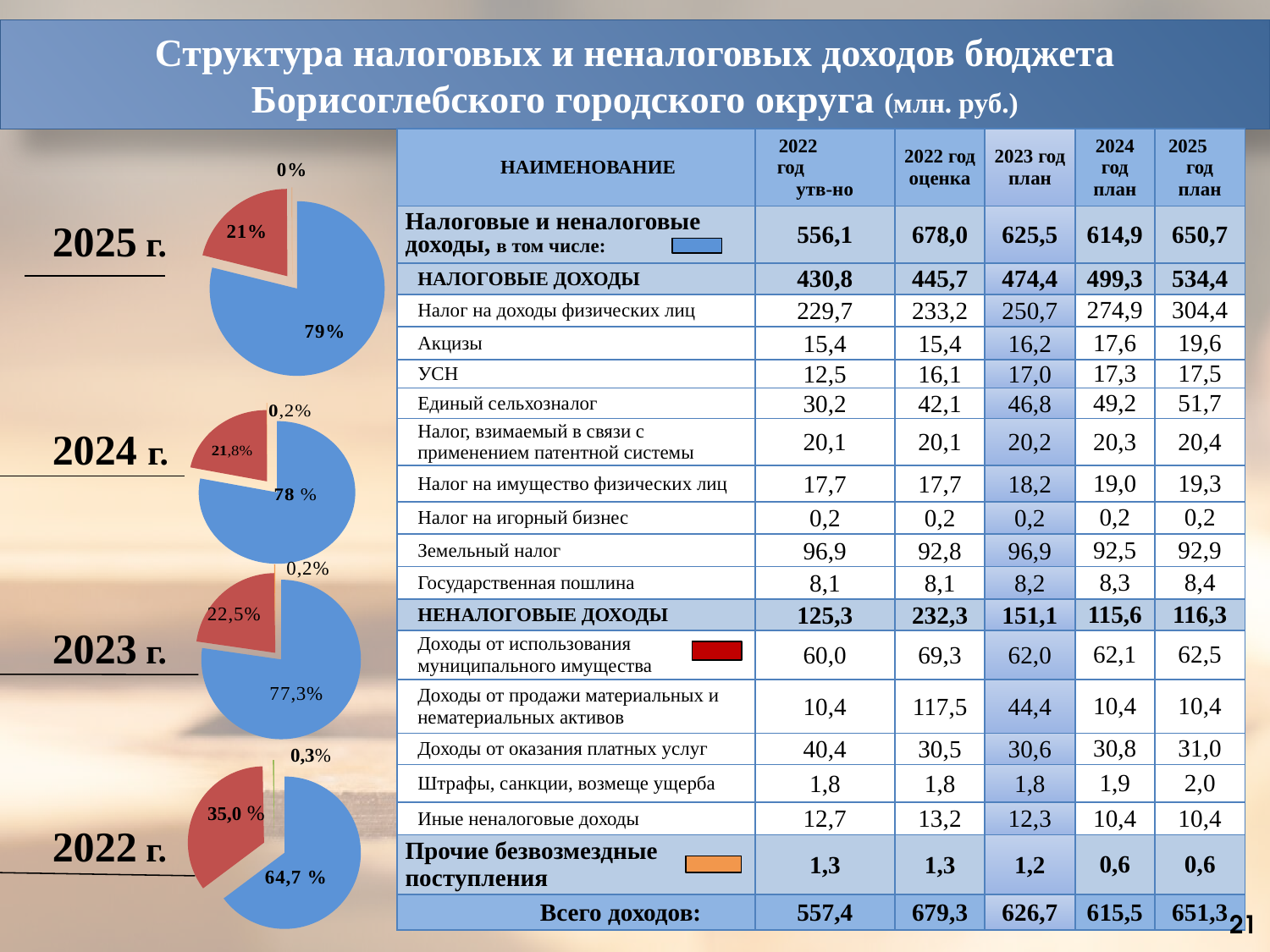

Структура налоговых и неналоговых доходов бюджета Борисоглебского городского округа (млн. руб.)
14
| НАИМЕНОВАНИЕ | 2022 год утв-но | 2022 год оценка | 2023 год план | 2024 год план | 2025 год план |
| --- | --- | --- | --- | --- | --- |
| Налоговые и неналоговые доходы, в том числе: | 556,1 | 678,0 | 625,5 | 614,9 | 650,7 |
| НАЛОГОВЫЕ ДОХОДЫ | 430,8 | 445,7 | 474,4 | 499,3 | 534,4 |
| Налог на доходы физических лиц | 229,7 | 233,2 | 250,7 | 274,9 | 304,4 |
| Акцизы | 15,4 | 15,4 | 16,2 | 17,6 | 19,6 |
| УСН | 12,5 | 16,1 | 17,0 | 17,3 | 17,5 |
| Единый сельхозналог | 30,2 | 42,1 | 46,8 | 49,2 | 51,7 |
| Налог, взимаемый в связи с применением патентной системы | 20,1 | 20,1 | 20,2 | 20,3 | 20,4 |
| Налог на имущество физических лиц | 17,7 | 17,7 | 18,2 | 19,0 | 19,3 |
| Налог на игорный бизнес | 0,2 | 0,2 | 0,2 | 0,2 | 0,2 |
| Земельный налог | 96,9 | 92,8 | 96,9 | 92,5 | 92,9 |
| Государственная пошлина | 8,1 | 8,1 | 8,2 | 8,3 | 8,4 |
| НЕНАЛОГОВЫЕ ДОХОДЫ | 125,3 | 232,3 | 151,1 | 115,6 | 116,3 |
| Доходы от использования муниципального имущества | 60,0 | 69,3 | 62,0 | 62,1 | 62,5 |
| Доходы от продажи материальных и нематериальных активов | 10,4 | 117,5 | 44,4 | 10,4 | 10,4 |
| Доходы от оказания платных услуг | 40,4 | 30,5 | 30,6 | 30,8 | 31,0 |
| Штрафы, санкции, возмеще ущерба | 1,8 | 1,8 | 1,8 | 1,9 | 2,0 |
| Иные неналоговые доходы | 12,7 | 13,2 | 12,3 | 10,4 | 10,4 |
| Прочие безвозмездные поступления | 1,3 | 1,3 | 1,2 | 0,6 | 0,6 |
| Всего доходов: | 557,4 | 679,3 | 626,7 | 615,5 | 651,3 |

### Chart

| Category | Продажи |
|---|---|
| Налоговые доходы | 473.3 |
| Неналоговые доходы | 126.2 |
| Безвозмездные поступления | 0.6000000000000006 |
2025 г.

### Chart

| Category | Продажи |
|---|---|
| Налоговые доходы | 450.9 |
| Неналоговые доходы | 125.5 |
| Безвозмездные поступления | 0.6000000000000006 |
2024 г.

### Chart

| Category | Продажи |
|---|---|
| Налоговые доходы | 430.8 |
| Неналоговые доходы | 125.3 |
| Безвозмездные поступления | 1.3 |
2023 г.

### Chart

| Category | Продажи |
|---|---|
| Налоговые доходы | 418.4 |
| Неналоговые доходы | 225.8 |
| Безвозмездные поступления | 2.0 |
0,3%
35,0 %
2022 г.

21